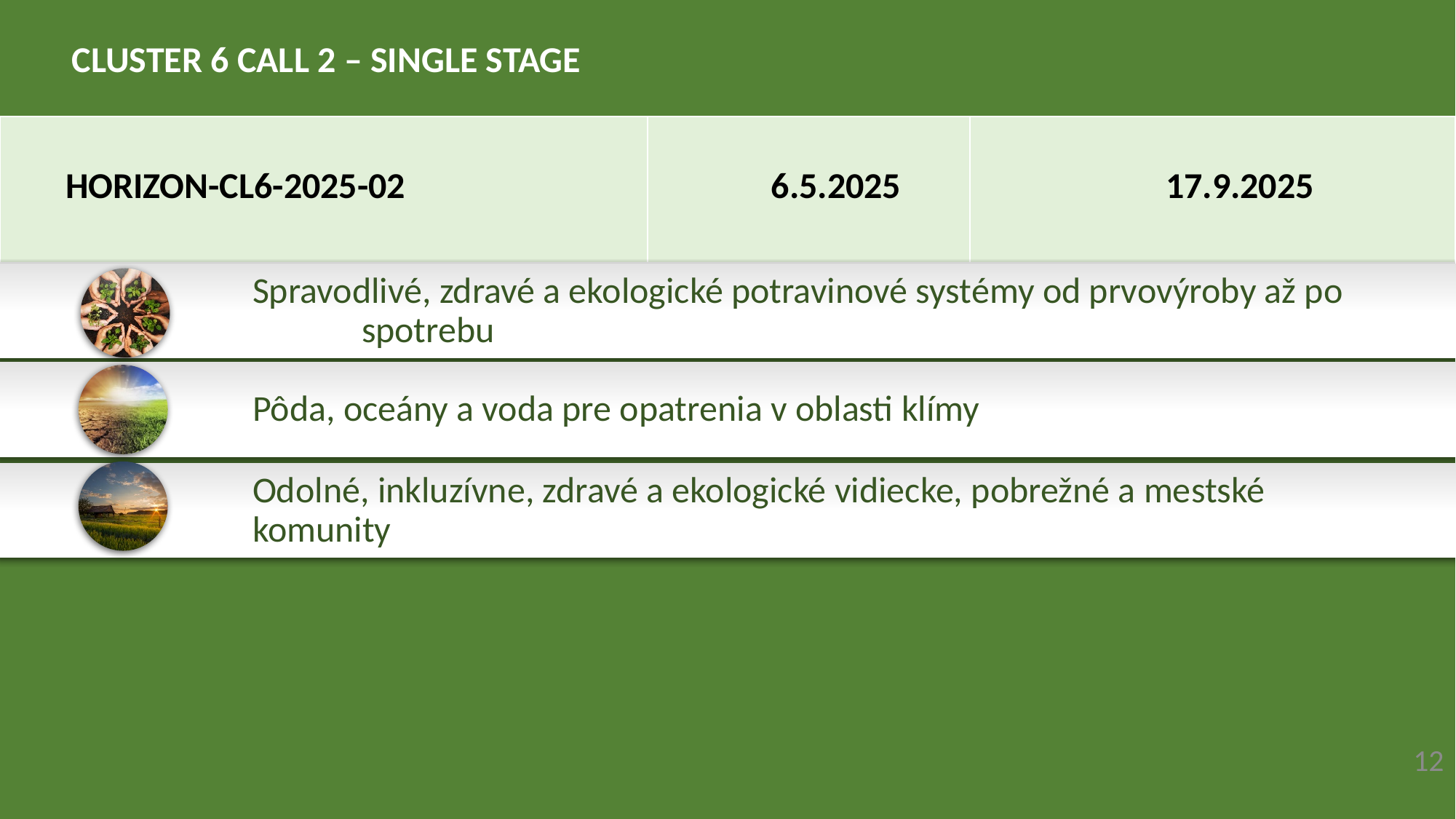

# Cluster 6 Call 2 – single STAGE
| Horizon-cl6-2025-02 | 6.5.2025 | 17.9.2025 |
| --- | --- | --- |

		Spravodlivé, zdravé a ekologické potravinové systémy od prvovýroby až po 			spotrebu

		Pôda, oceány a voda pre opatrenia v oblasti klímy

		Odolné, inkluzívne, zdravé a ekologické vidiecke, pobrežné a mestské 			komunity
12